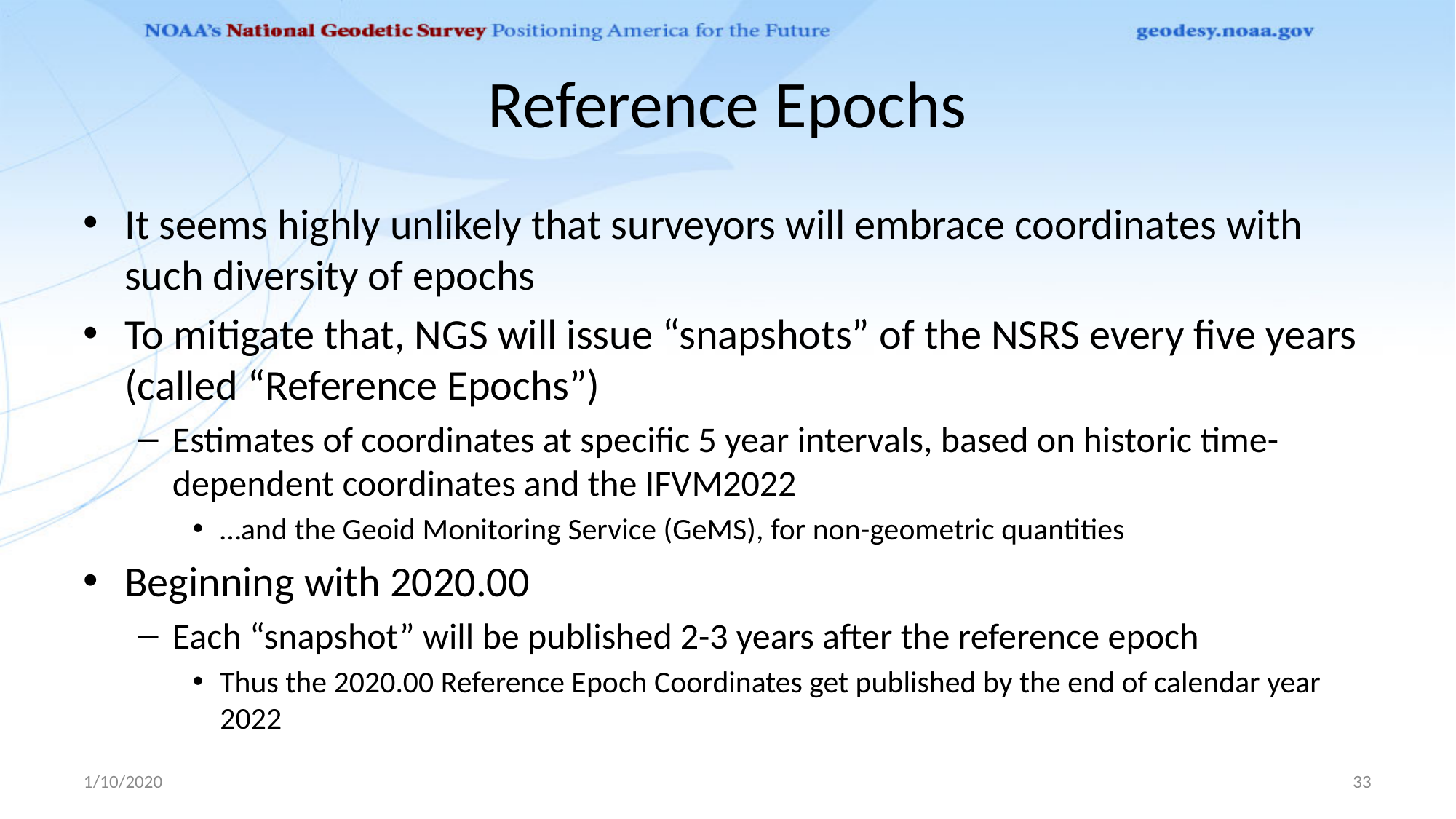

# Reference Epochs
It seems highly unlikely that surveyors will embrace coordinates with such diversity of epochs
To mitigate that, NGS will issue “snapshots” of the NSRS every five years (called “Reference Epochs”)
Estimates of coordinates at specific 5 year intervals, based on historic time-dependent coordinates and the IFVM2022
…and the Geoid Monitoring Service (GeMS), for non-geometric quantities
Beginning with 2020.00
Each “snapshot” will be published 2-3 years after the reference epoch
Thus the 2020.00 Reference Epoch Coordinates get published by the end of calendar year 2022
1/10/2020
33